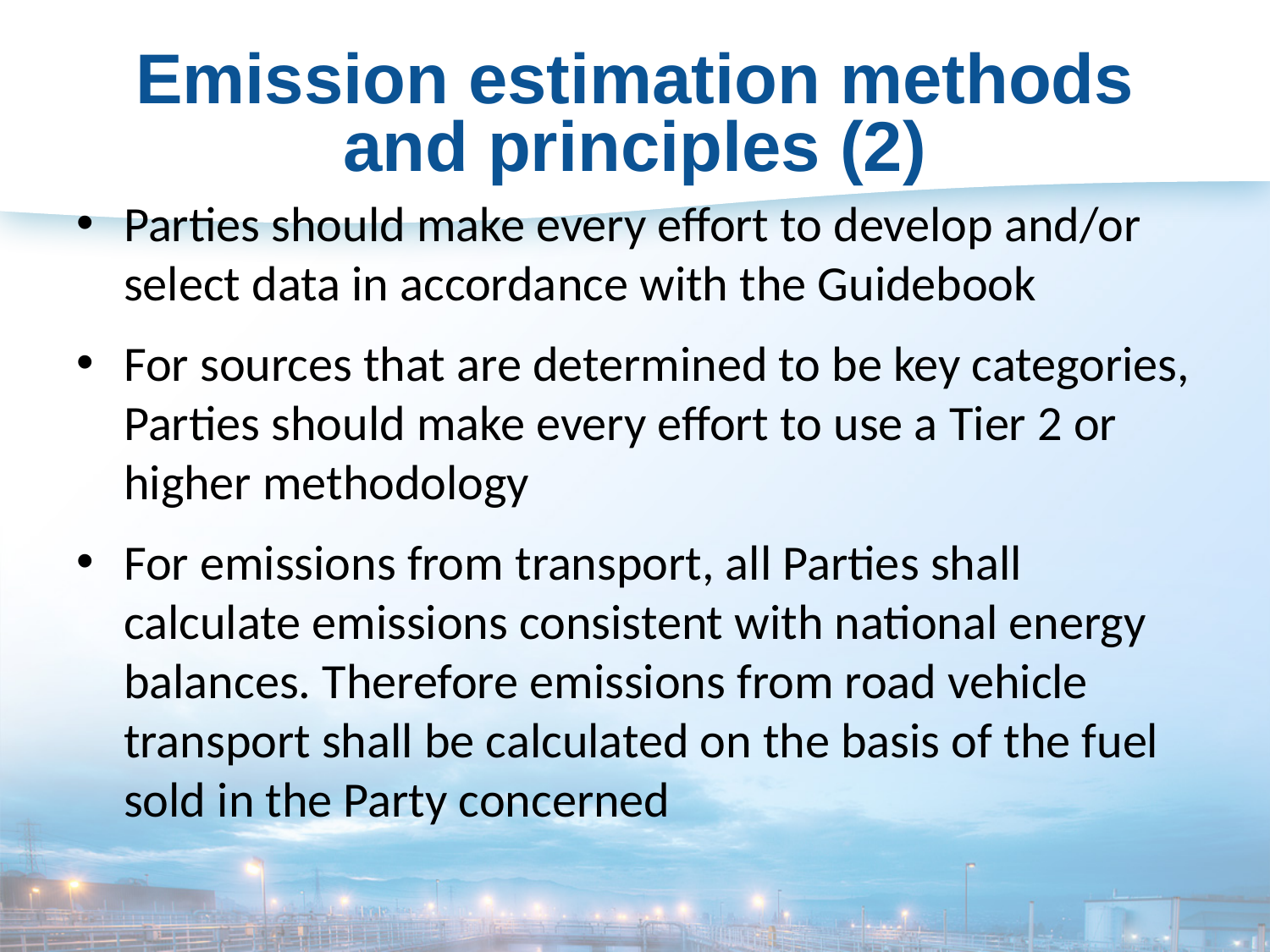

# Emission estimation methods and principles (2)
Parties should make every effort to develop and/or select data in accordance with the Guidebook
For sources that are determined to be key categories, Parties should make every effort to use a Tier 2 or higher methodology
For emissions from transport, all Parties shall calculate emissions consistent with national energy balances. Therefore emissions from road vehicle transport shall be calculated on the basis of the fuel sold in the Party concerned